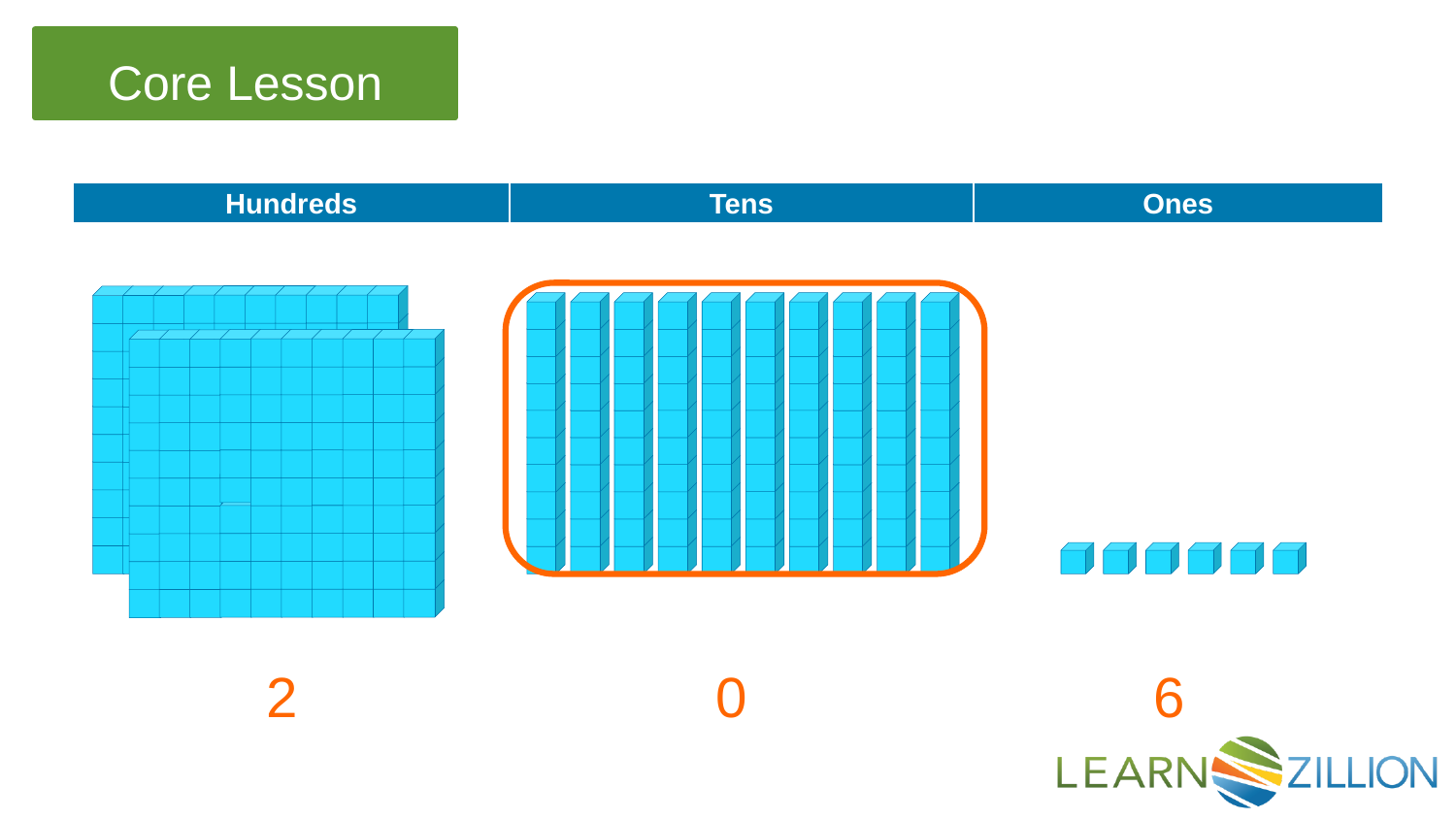

| Hundreds | Tens | Ones |
| --- | --- | --- |

2
0
6